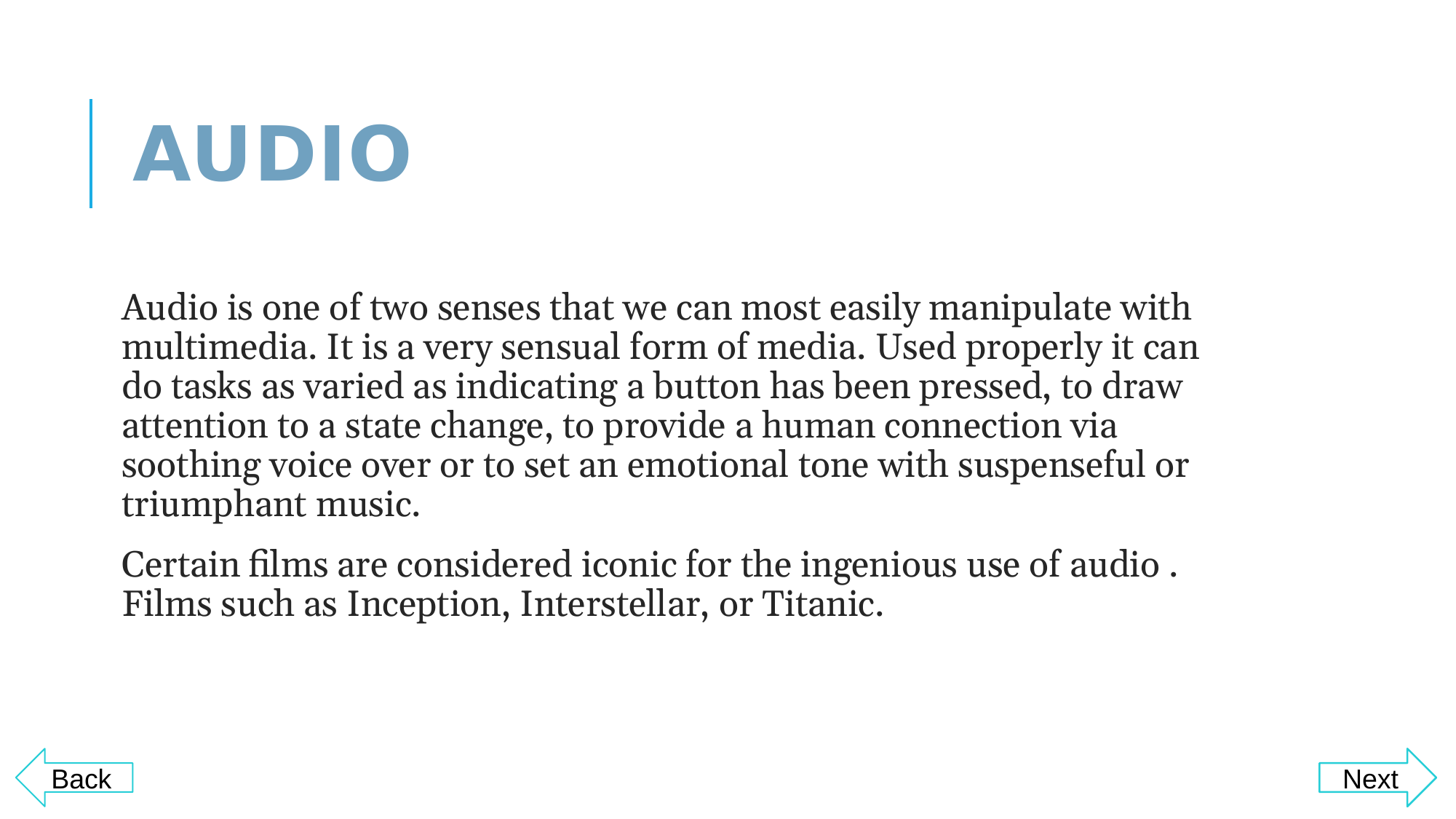

# Audio

Audio is one of two senses that we can most easily manipulate with multimedia. It is a very sensual form of media. Used properly it can do tasks as varied as indicating a button has been pressed, to draw attention to a state change, to provide a human connection via soothing voice over or to set an emotional tone with suspenseful or triumphant music.
Certain films are considered iconic for the ingenious use of audio . Films such as Inception, Interstellar, or Titanic.
Next
Back